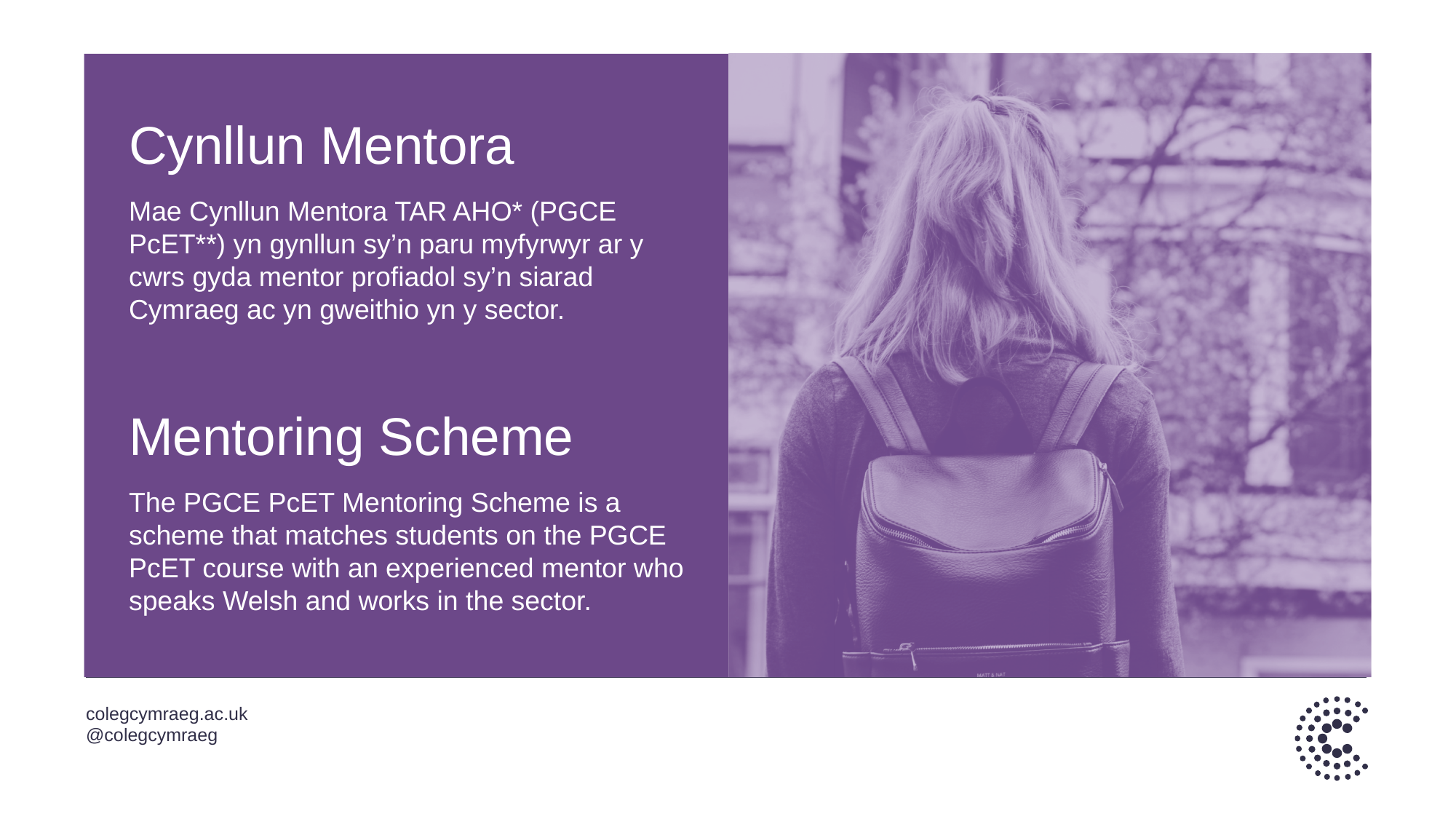

# Cynllun Mentora
Mae Cynllun Mentora TAR AHO* (PGCE PcET**) yn gynllun sy’n paru myfyrwyr ar y cwrs gyda mentor profiadol sy’n siarad Cymraeg ac yn gweithio yn y sector.
Mentoring Scheme
The PGCE PcET Mentoring Scheme is a scheme that matches students on the PGCE PcET course with an experienced mentor who speaks Welsh and works in the sector.